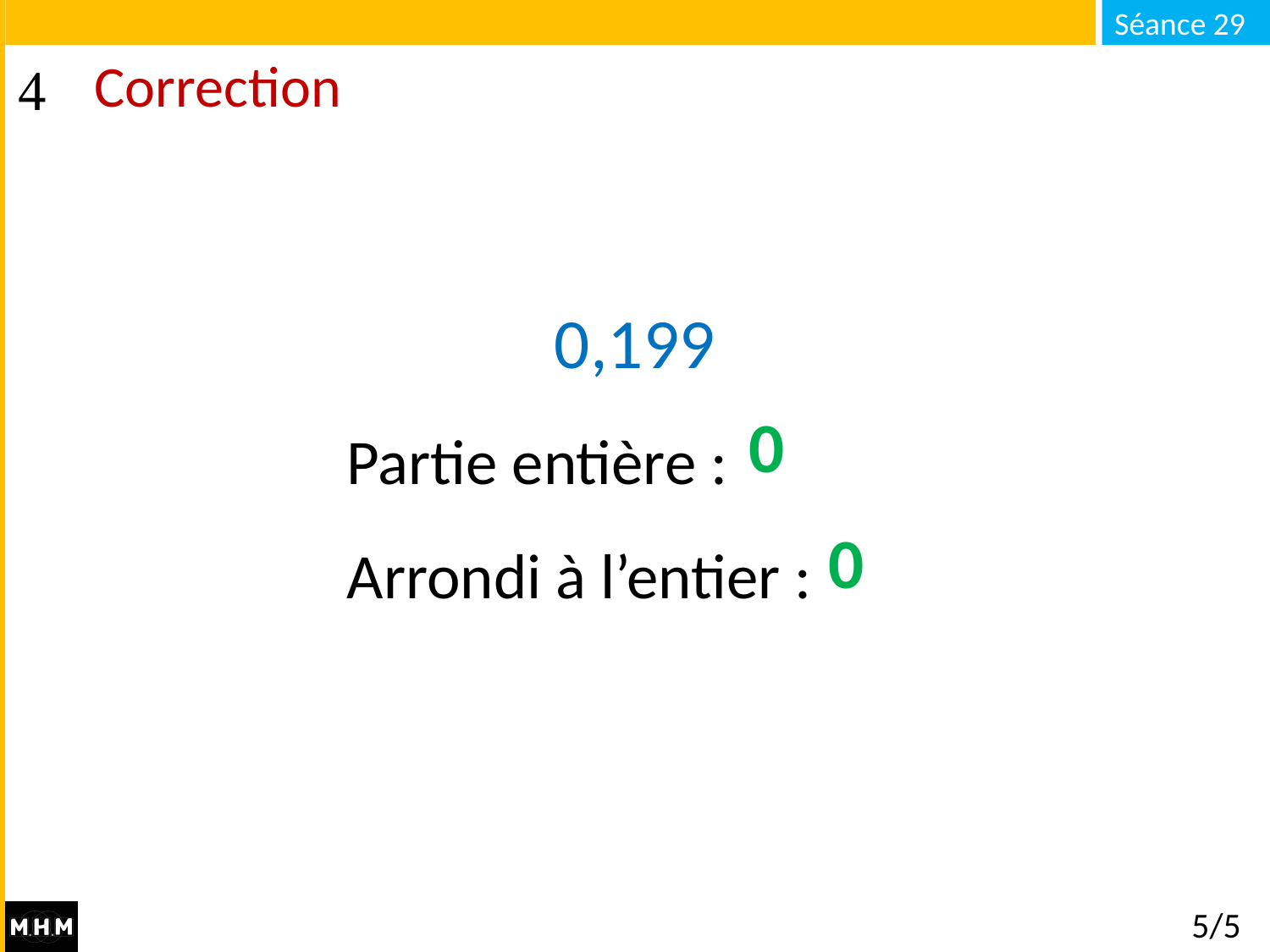

# Correction
0,199
Partie entière : …
Arrondi à l’entier : …
0
0
5/5